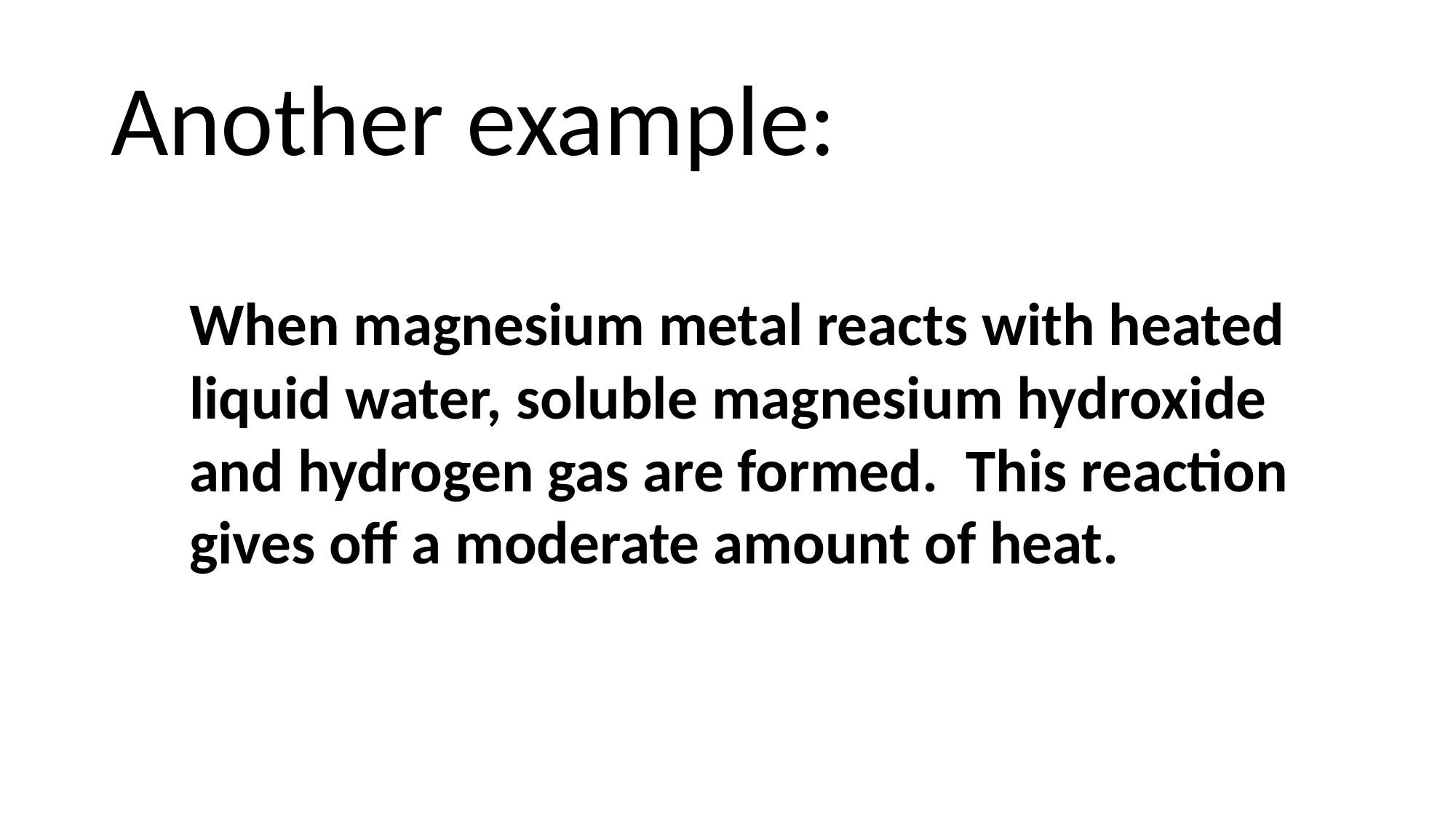

# Another example:
When magnesium metal reacts with heated liquid water, soluble magnesium hydroxide and hydrogen gas are formed.  This reaction gives off a moderate amount of heat.